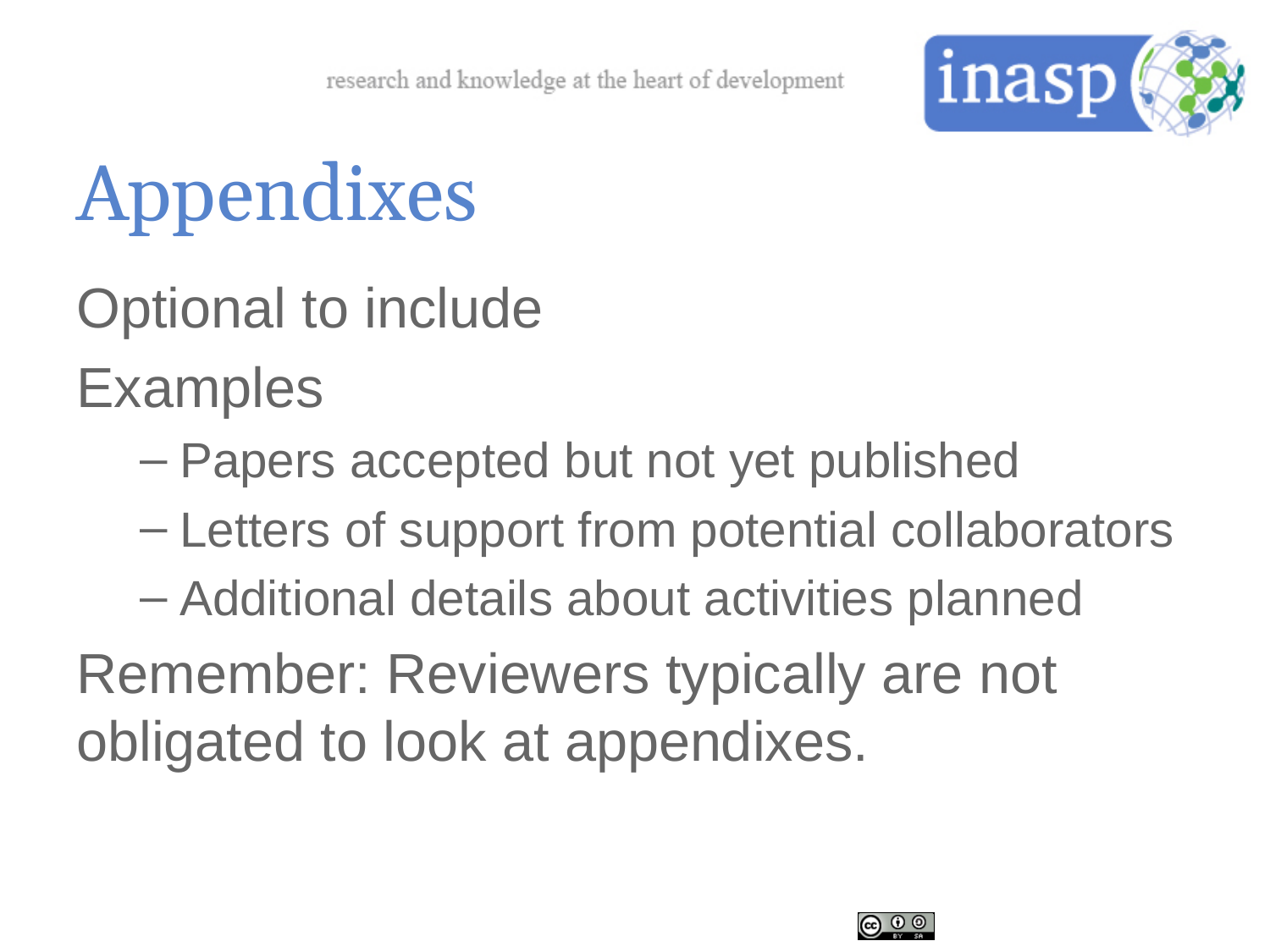

# Appendixes
Optional to include
Examples
Papers accepted but not yet published
Letters of support from potential collaborators
Additional details about activities planned
Remember: Reviewers typically are not obligated to look at appendixes.